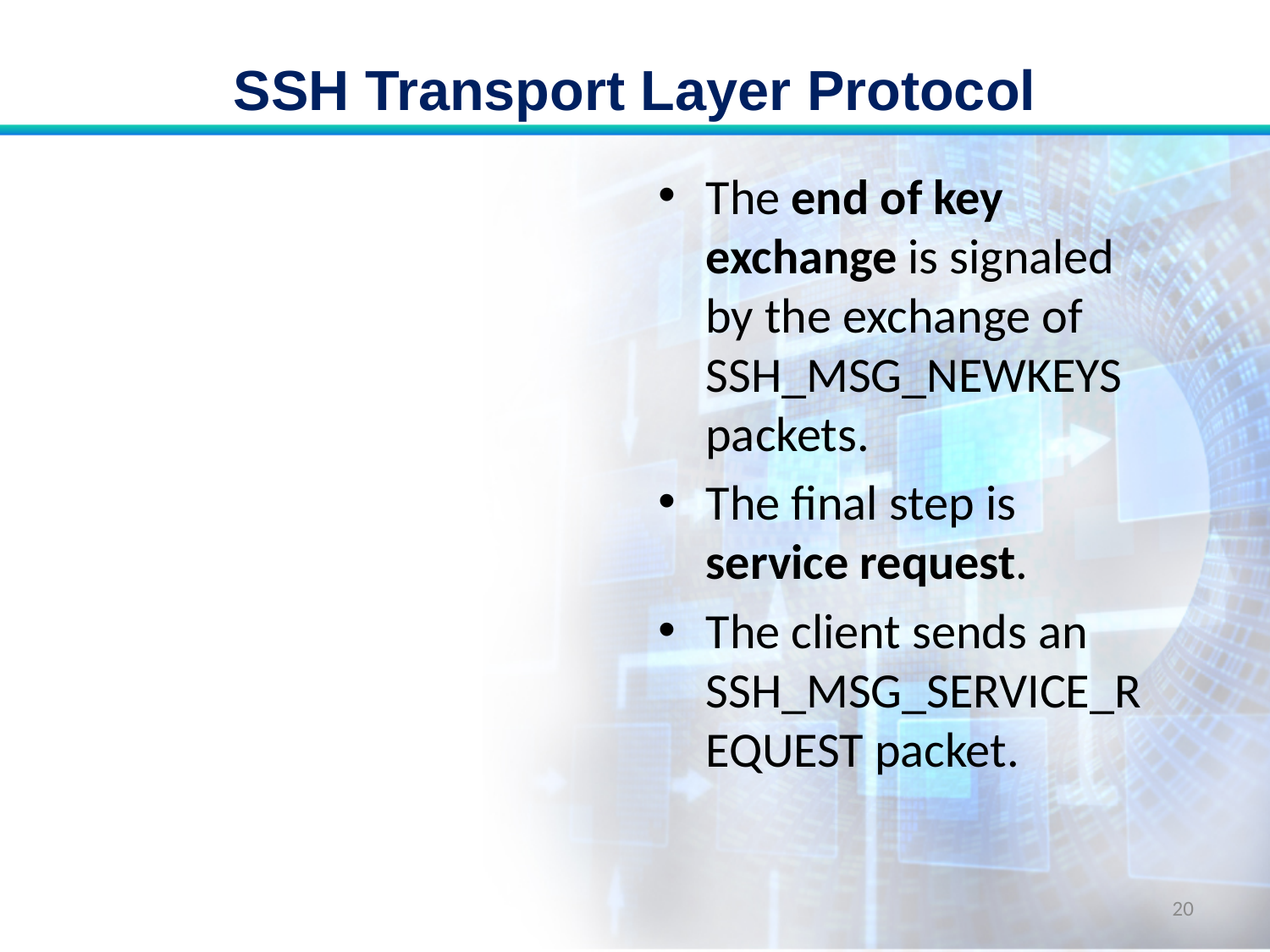

# SSH Transport Layer Protocol
The end of key exchange is signaled by the exchange of SSH_MSG_NEWKEYS packets.
The final step is service request.
The client sends an SSH_MSG_SERVICE_REQUEST packet.

20